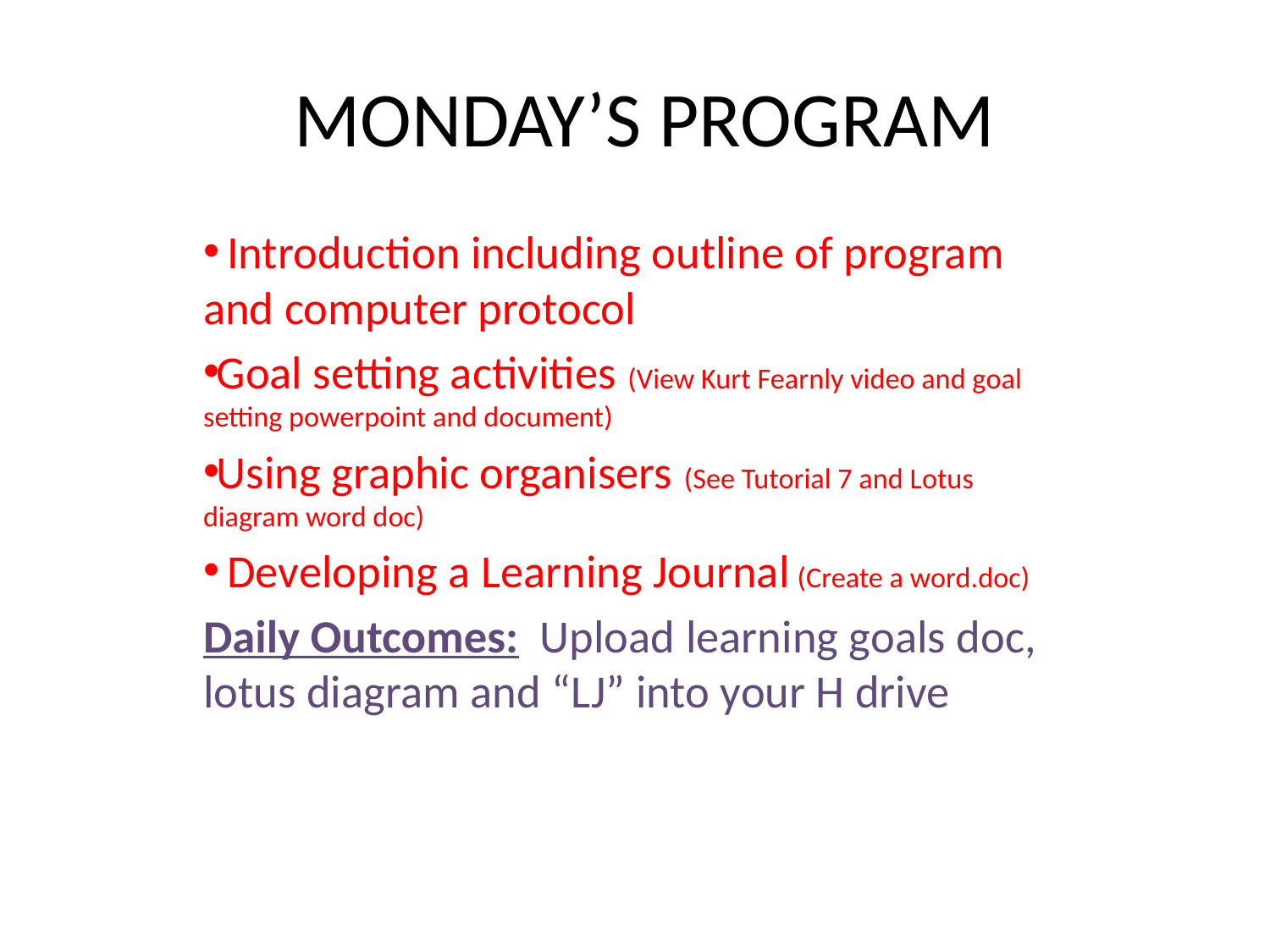

# MONDAY’S PROGRAM
 Introduction including outline of program and computer protocol
Goal setting activities (View Kurt Fearnly video and goal setting powerpoint and document)
Using graphic organisers (See Tutorial 7 and Lotus diagram word doc)
 Developing a Learning Journal (Create a word.doc)
Daily Outcomes:  Upload learning goals doc, lotus diagram and “LJ” into your H drive